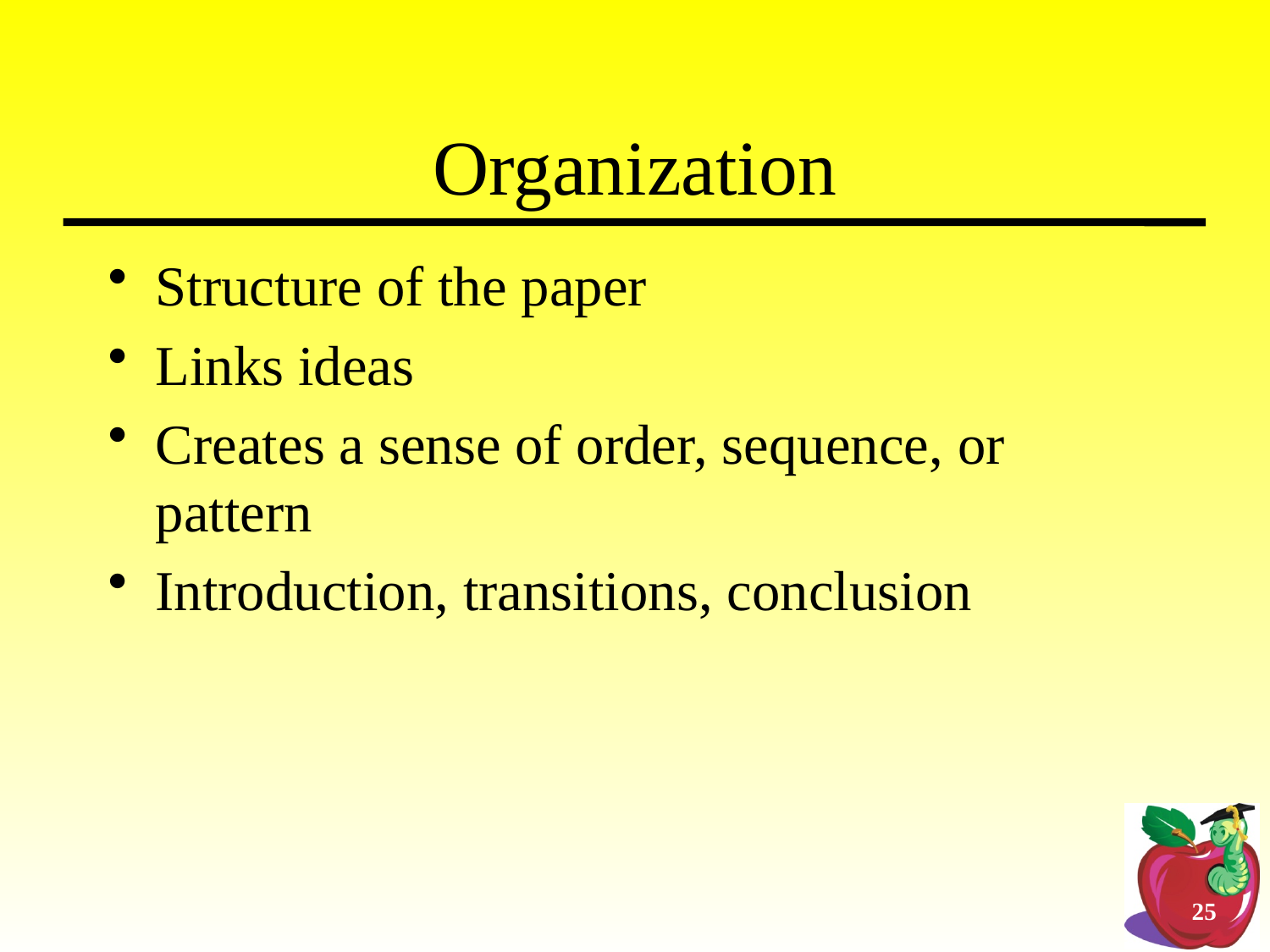

# Organization
Structure of the paper
Links ideas
Creates a sense of order, sequence, or pattern
Introduction, transitions, conclusion
25